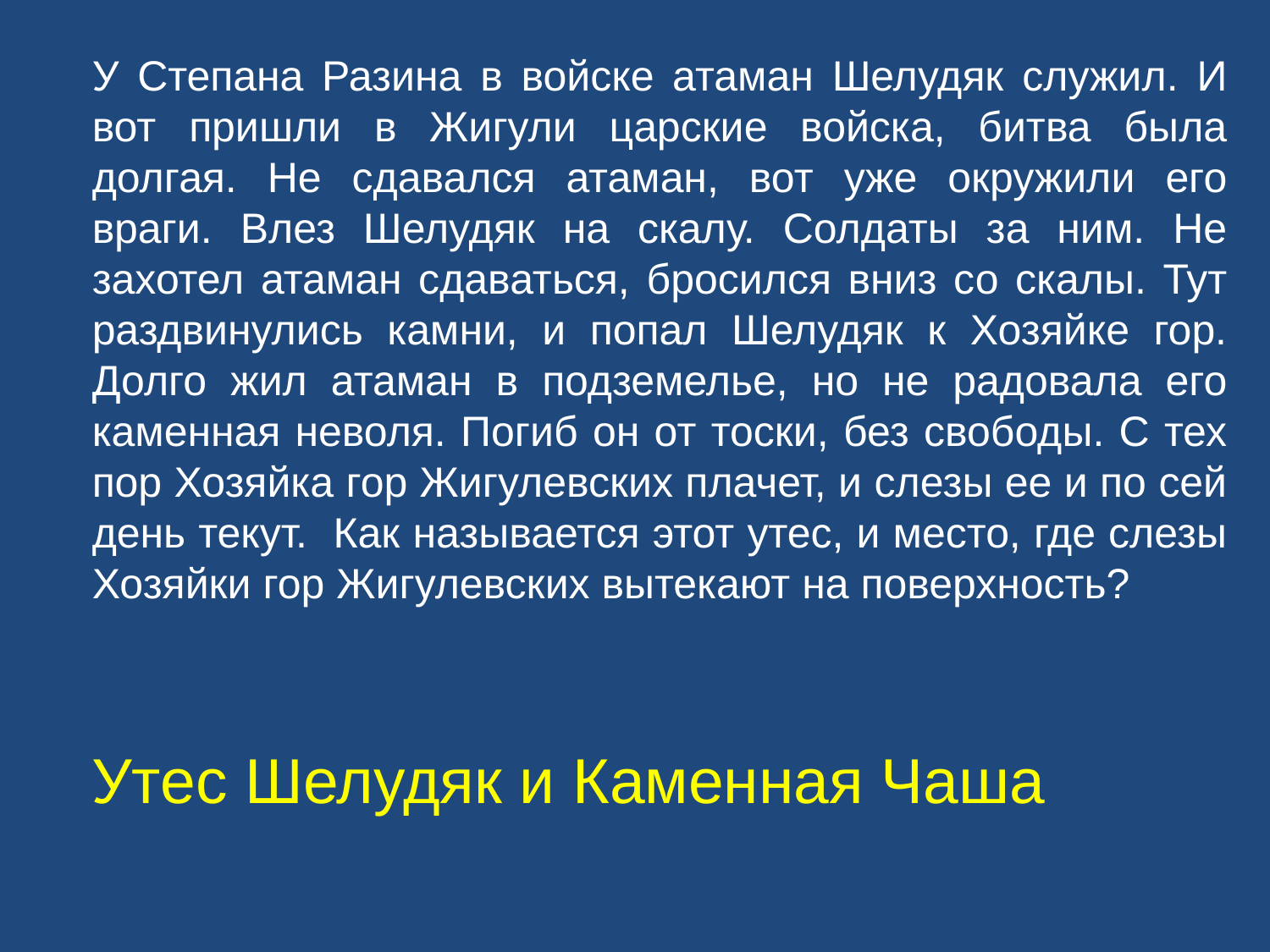

У Степана Разина в войске атаман Шелудяк служил. И вот пришли в Жигули царские войска, битва была долгая. Не сдавался атаман, вот уже окружили его враги. Влез Шелудяк на скалу. Солдаты за ним. Не захотел атаман сдаваться, бросился вниз со скалы. Тут раздвинулись камни, и попал Шелудяк к Хозяйке гор. Долго жил атаман в подземелье, но не радовала его каменная неволя. Погиб он от тоски, без свободы. С тех пор Хозяйка гор Жигулевских плачет, и слезы ее и по сей день текут.  Как называется этот утес, и место, где слезы Хозяйки гор Жигулевских вытекают на поверхность?
Утес Шелудяк и Каменная Чаша